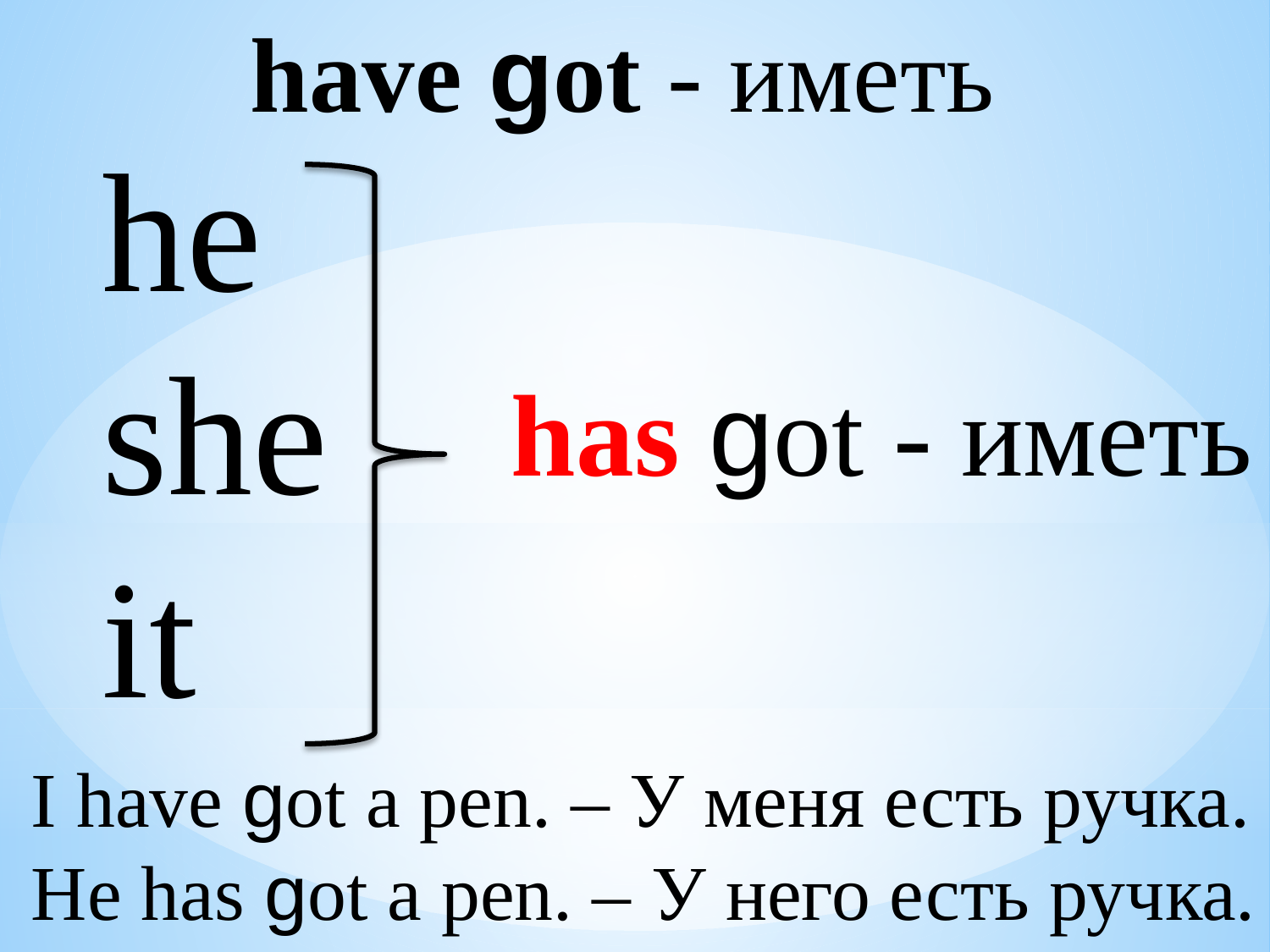

have got - иметь
he
she
it

has got - иметь
I have got a pen. – У меня есть ручка.
He has got a pen. – У него есть ручка.